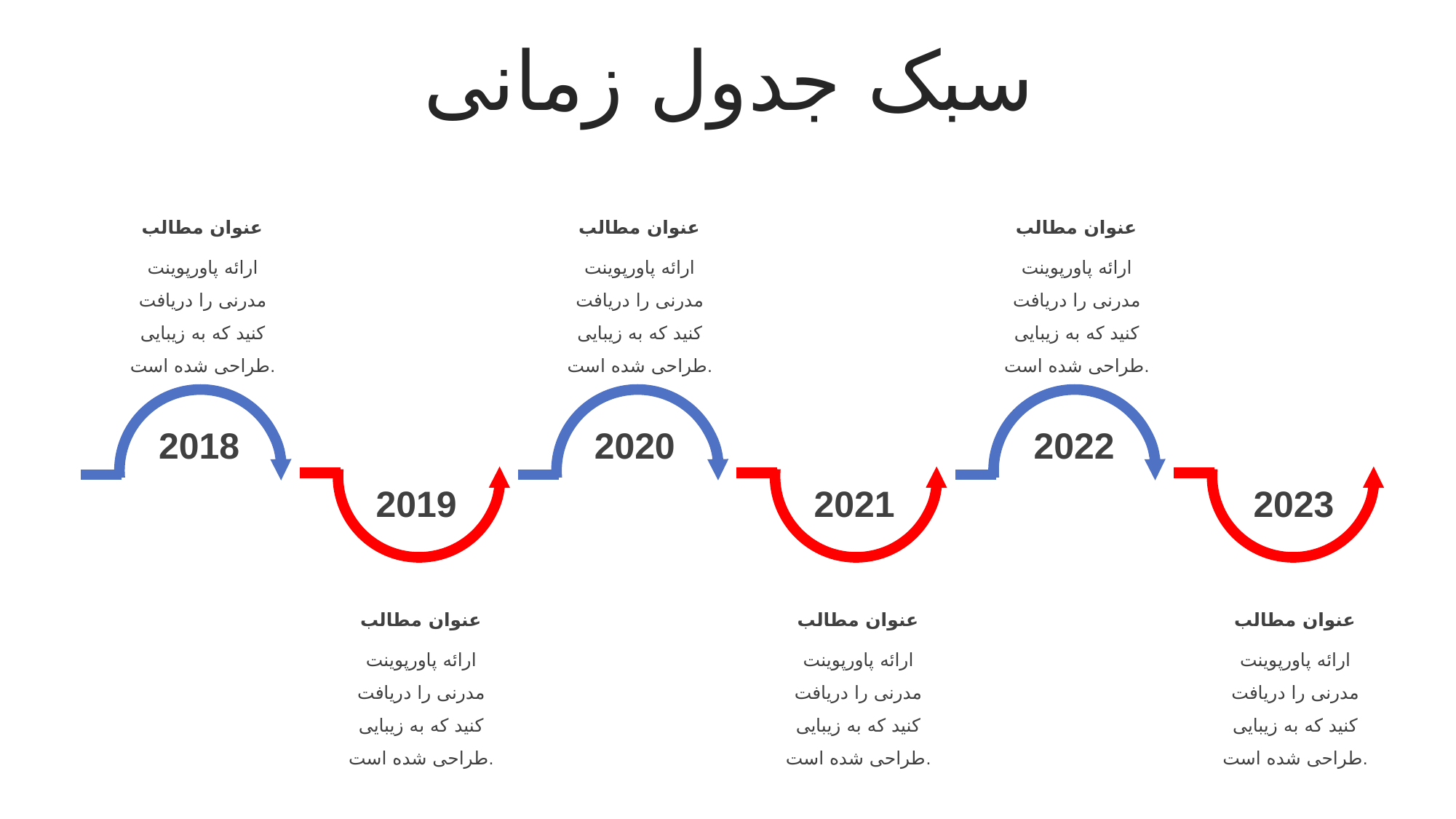

سبک جدول زمانی
عنوان مطالب
ارائه پاورپوینت مدرنی را دریافت کنید که به زیبایی طراحی شده است.
عنوان مطالب
ارائه پاورپوینت مدرنی را دریافت کنید که به زیبایی طراحی شده است.
عنوان مطالب
ارائه پاورپوینت مدرنی را دریافت کنید که به زیبایی طراحی شده است.

2018
2020
2022
2019
2021
2023
عنوان مطالب
ارائه پاورپوینت مدرنی را دریافت کنید که به زیبایی طراحی شده است.
عنوان مطالب
ارائه پاورپوینت مدرنی را دریافت کنید که به زیبایی طراحی شده است.
عنوان مطالب
ارائه پاورپوینت مدرنی را دریافت کنید که به زیبایی طراحی شده است.